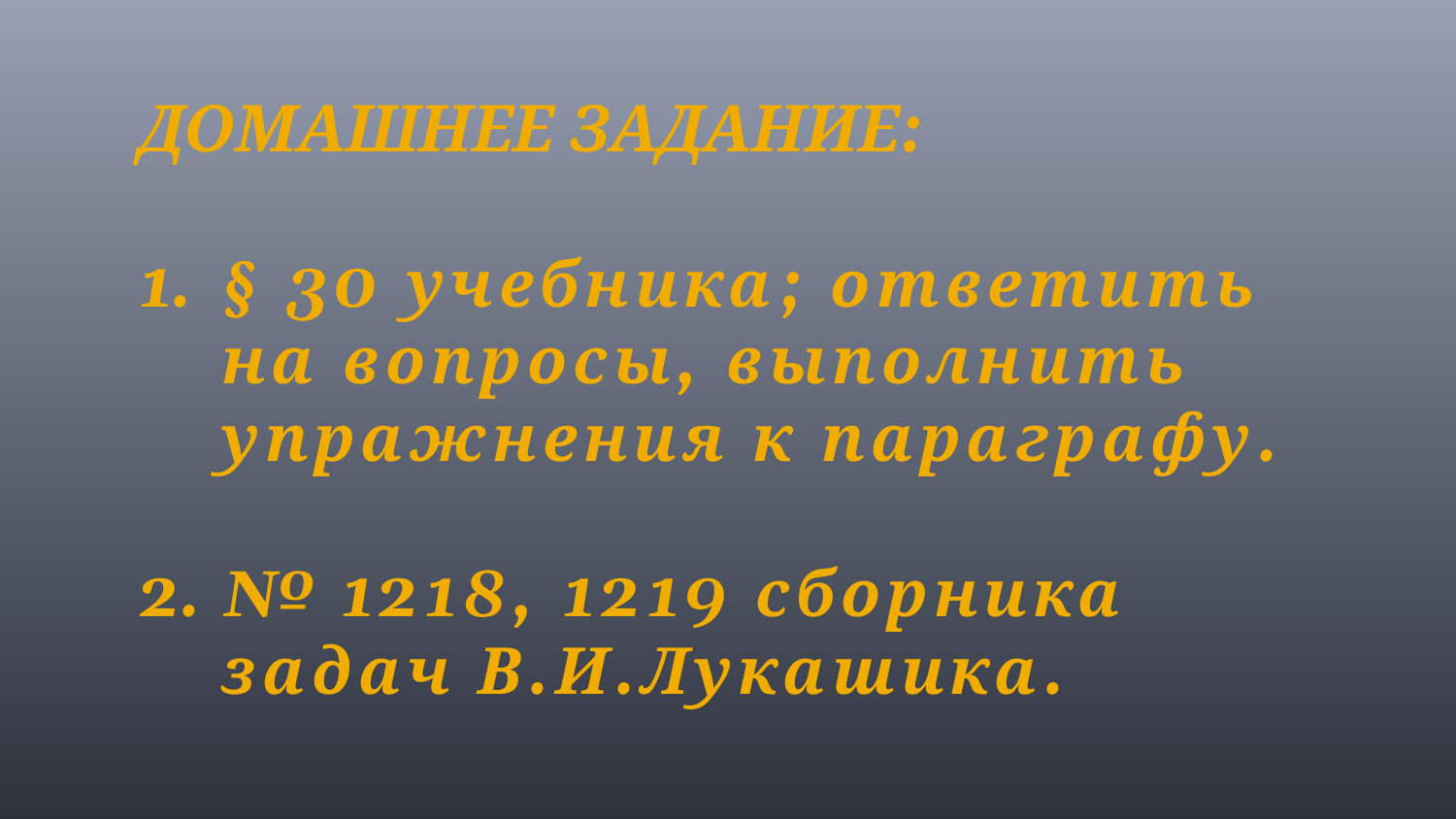

Домашнее задание:

§ 30 учебника; ответить на вопросы, выполнить упражнения к параграфу.

№ 1218, 1219 сборника задач В.И.Лукашика.